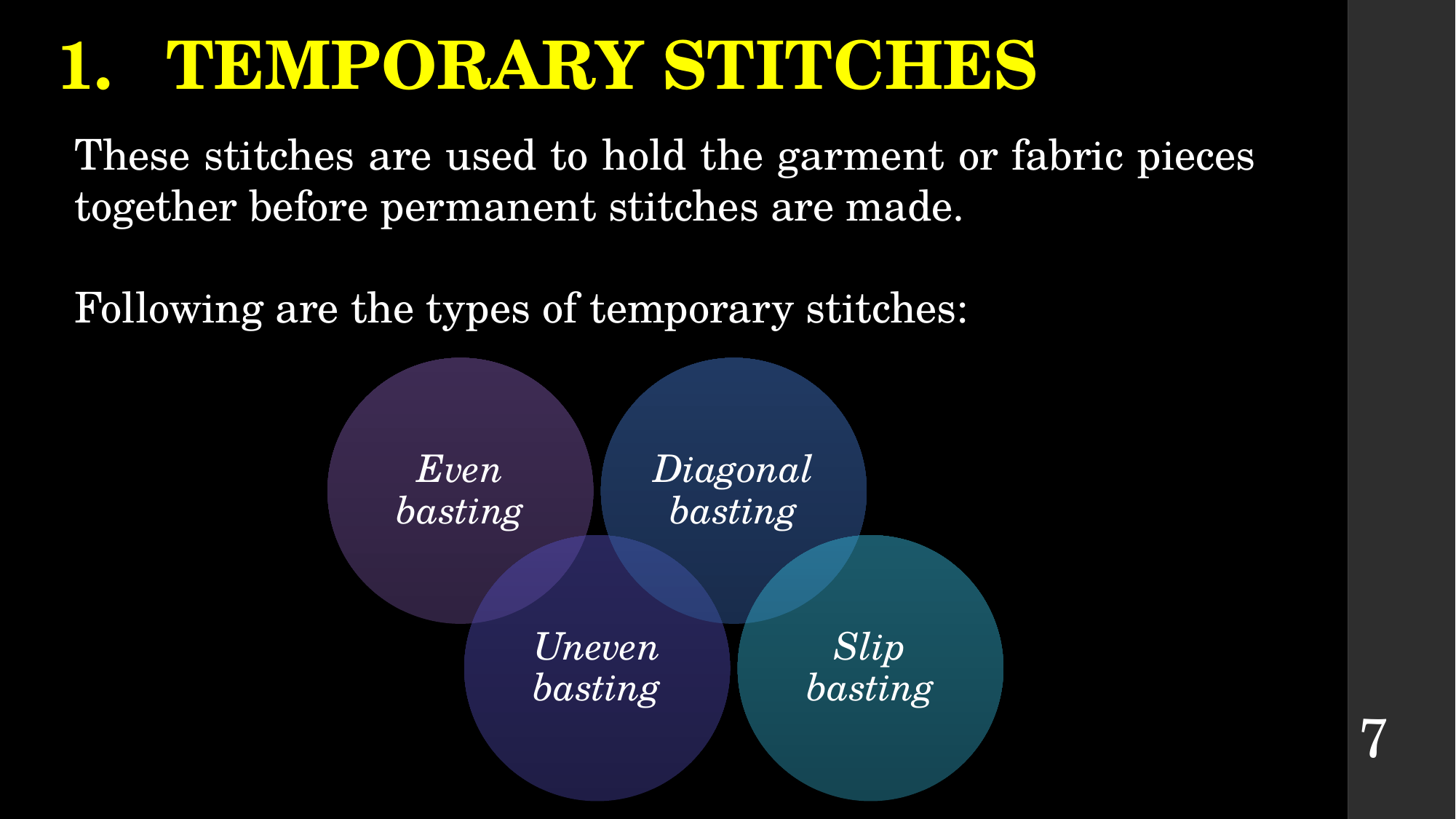

# 1.	TEMPORARY STITCHES
These stitches are used to hold the garment or fabric pieces together before permanent stitches are made.

Following are the types of temporary stitches:
Even basting
Uneven basting
Diagonal basting
Slip basting
7